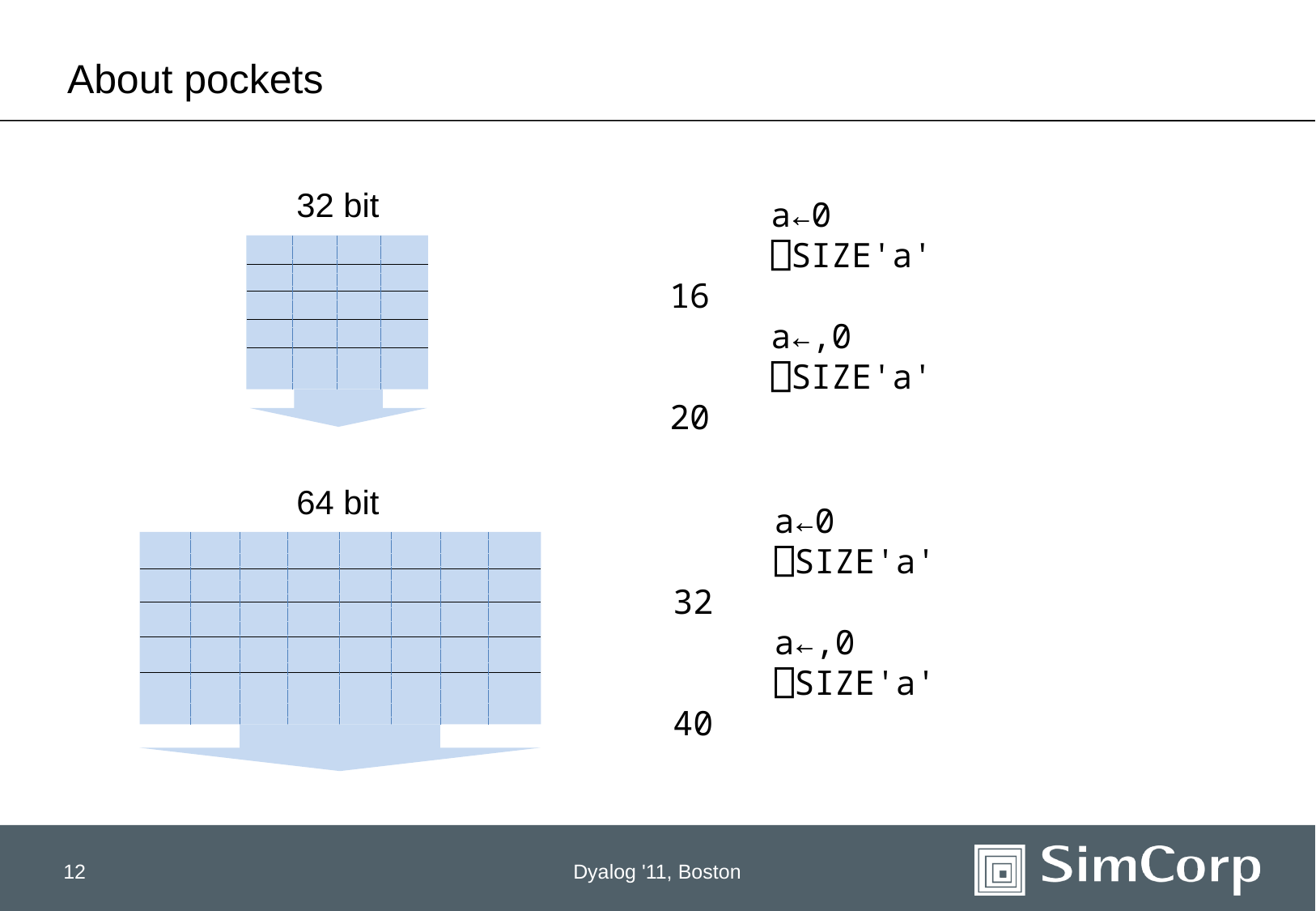

# About pockets
32 bit

     a←0
     ⎕SIZE'a'
16
     a←,0
     ⎕SIZE'a'
20
64 bit

     a←0
     ⎕SIZE'a'
32
     a←,0
     ⎕SIZE'a'
40
12
Dyalog '11, Boston